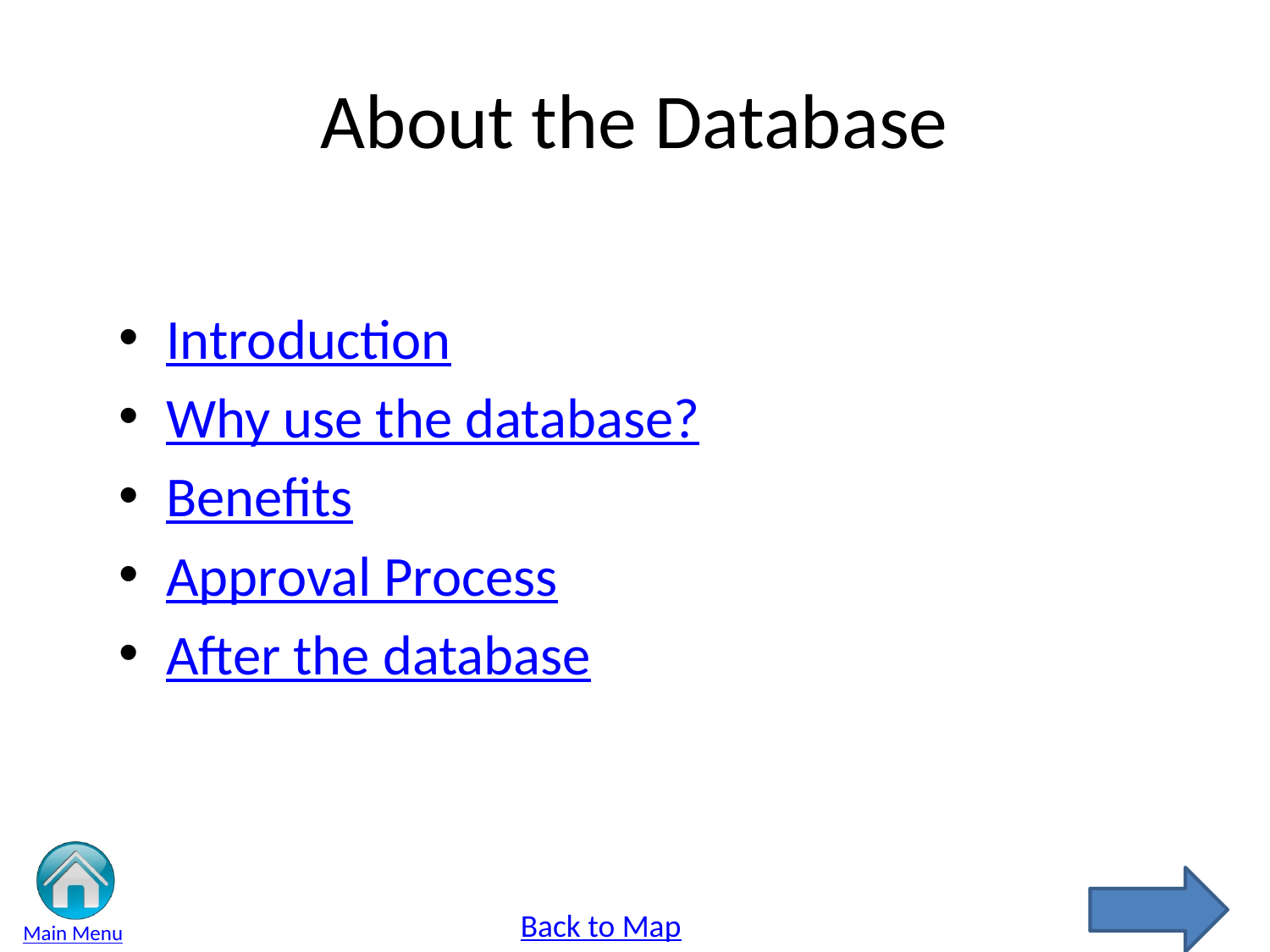

# About the Database
Introduction
Why use the database?
Benefits
Approval Process
After the database

Back to Map